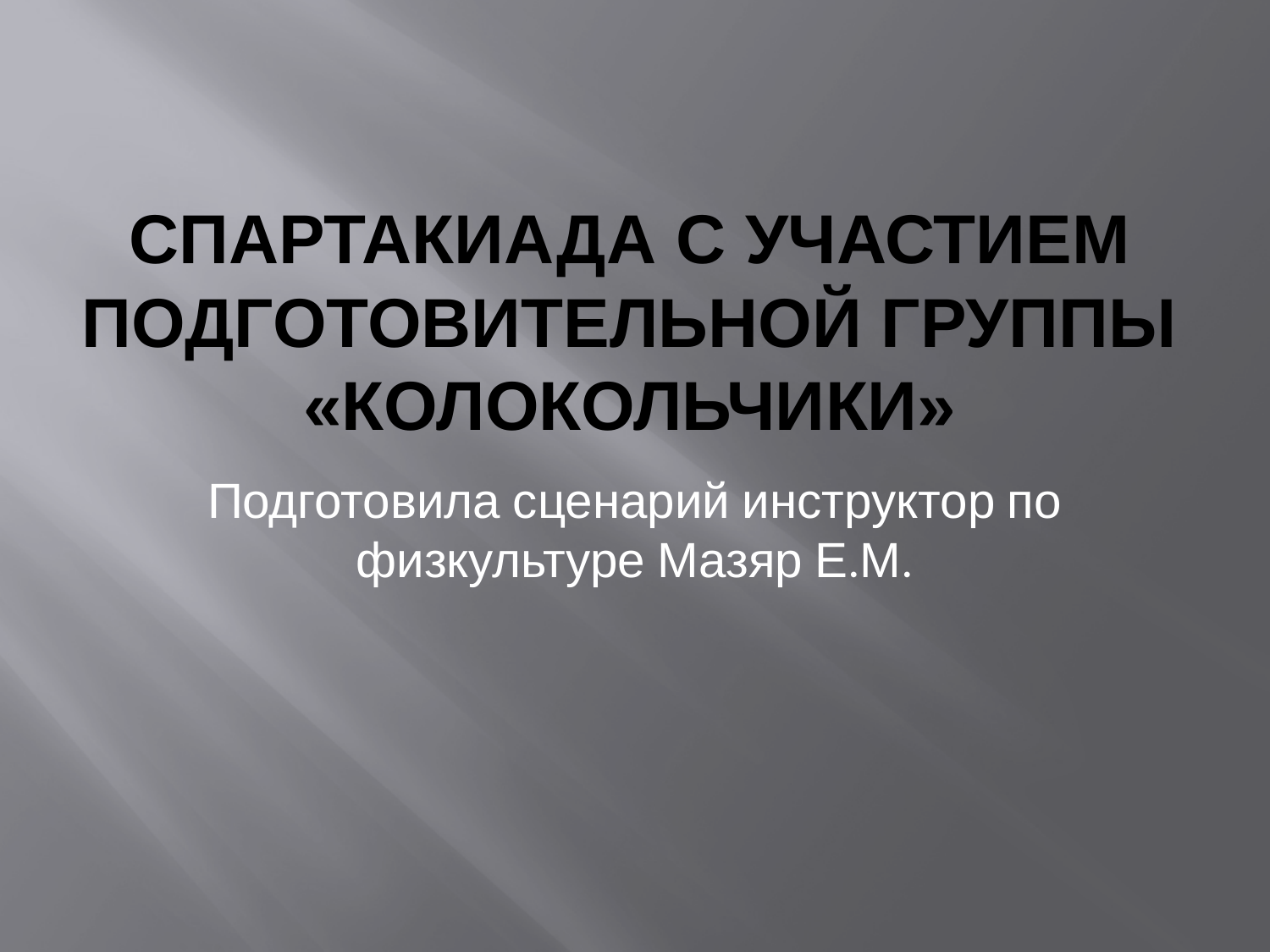

# Спартакиада с участием подготовительной группы «Колокольчики»
Подготовила сценарий инструктор по физкультуре Мазяр Е.М.